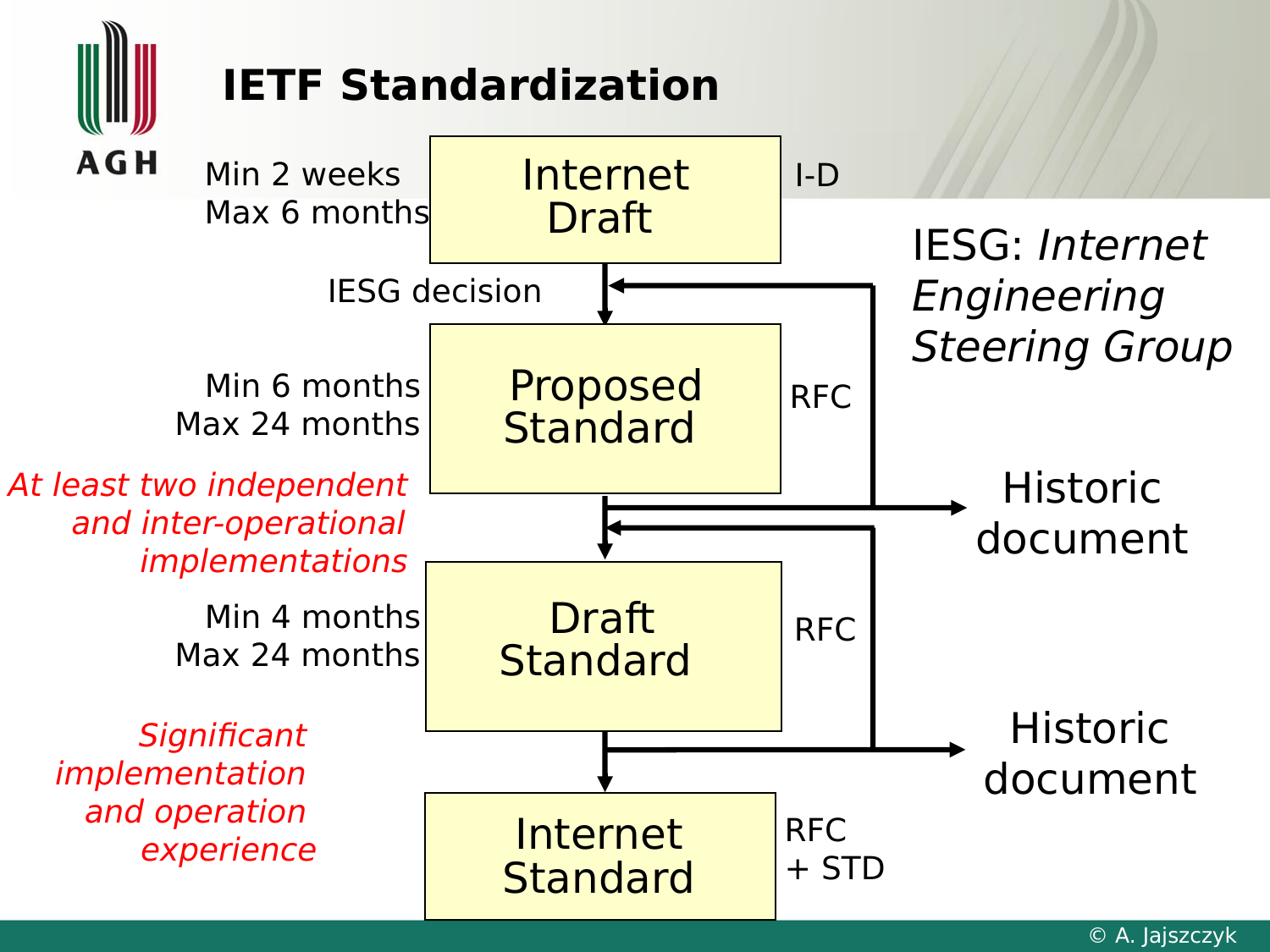

# IETF Standardization

Internet Draft
Min 2 weeks
Max 6 months
I-D
IESG: Internet Engineering Steering Group

IESG decision

Min 6 months
Max 24 months
Proposed Standard
RFC

Historic
document

At least two independent
and inter-operational
   implementations

Historic
document

Min 4 months
Max 24 months
Draft Standard
RFC
  Significant
implementation
and operation
experience

Internet Standard
RFC
+ STD